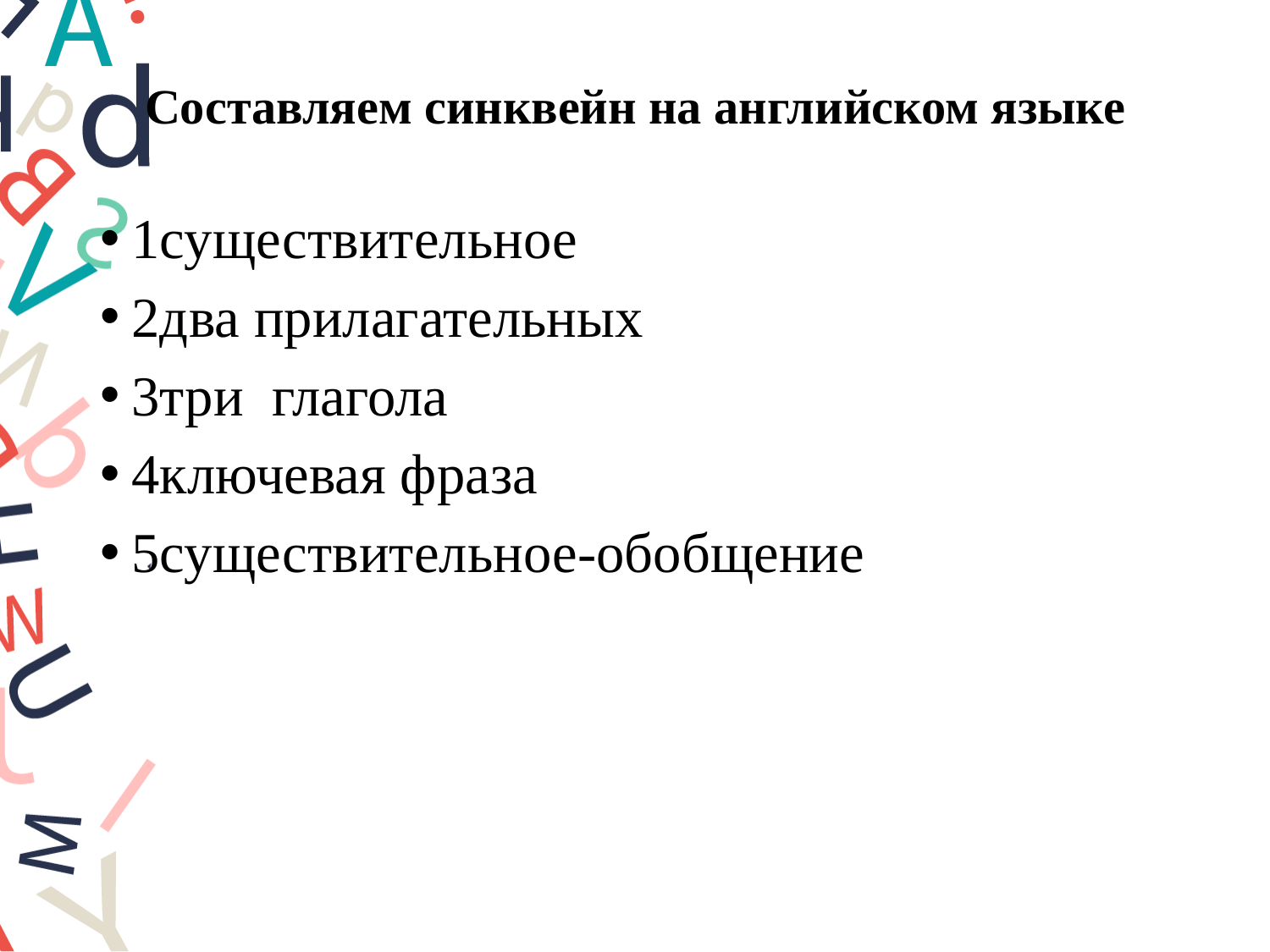

# Составляем синквейн на английском языке
1существительное
2два прилагательных
3три  глагола
4ключевая фраза
5существительное-обобщение